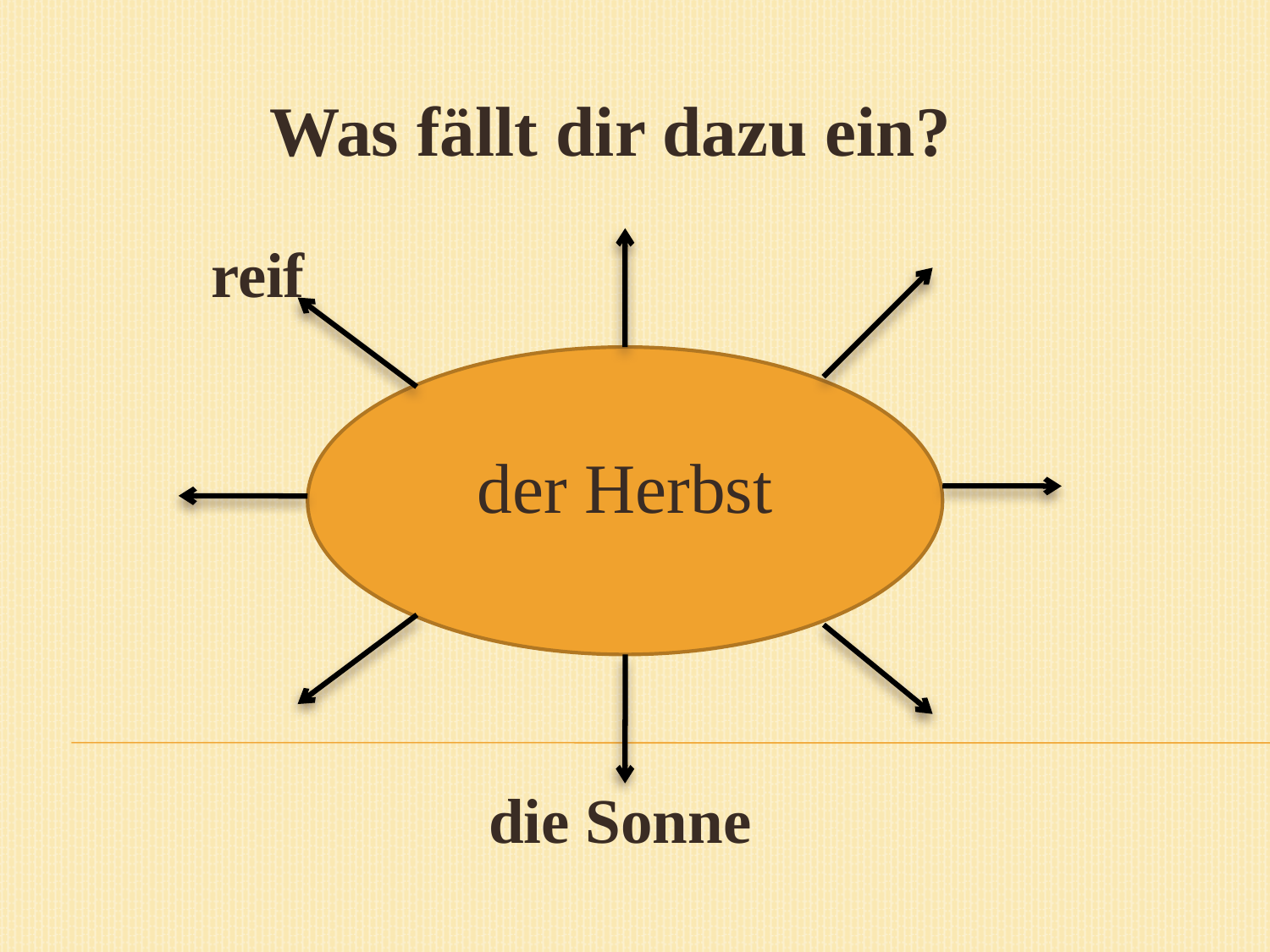

Was fällt dir dazu ein?
reif

der Herbst
die Sonne